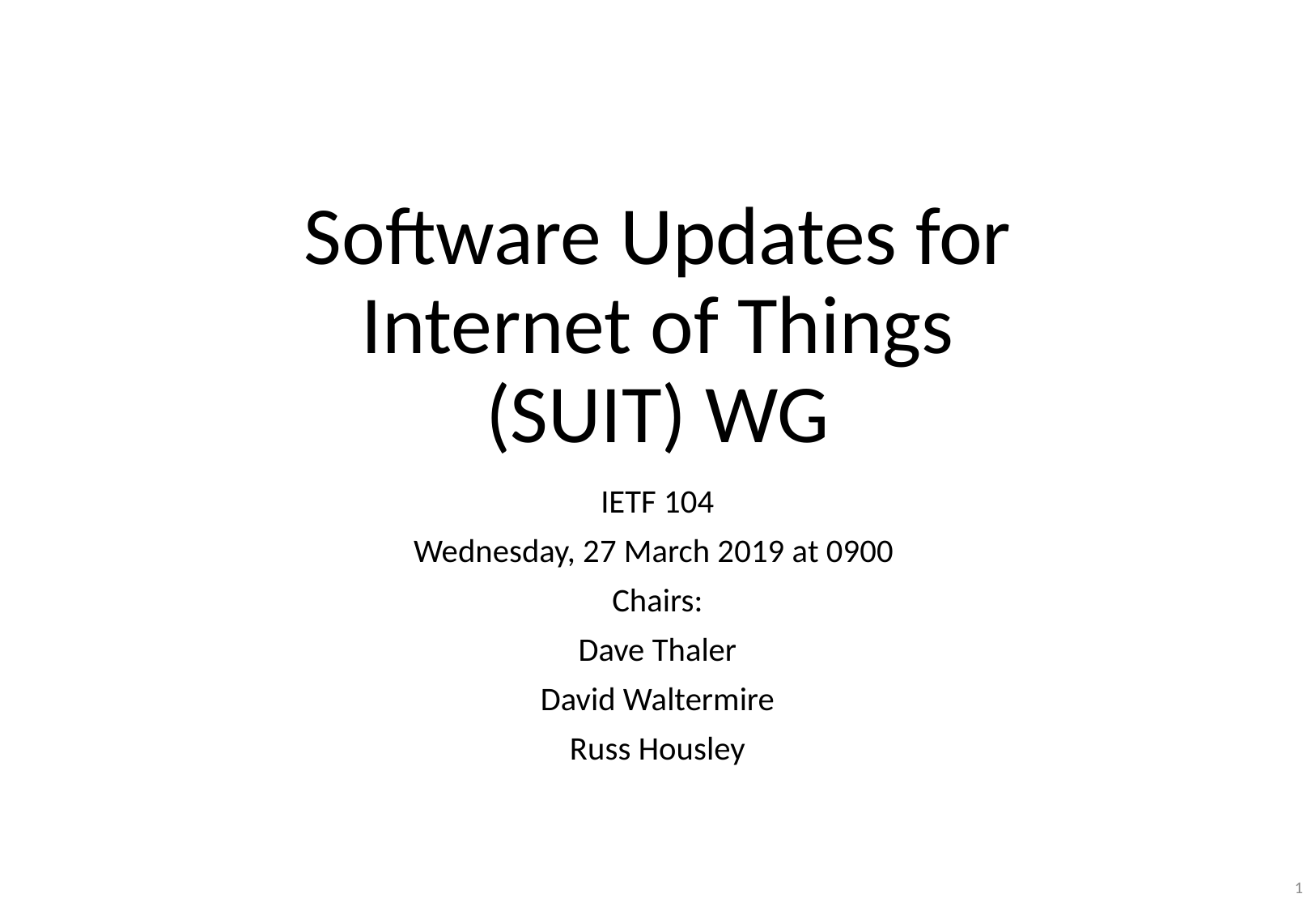

# Software Updates for Internet of Things (SUIT) WG
IETF 104
Wednesday, 27 March 2019 at 0900
Chairs:
Dave Thaler
David Waltermire
Russ Housley
1